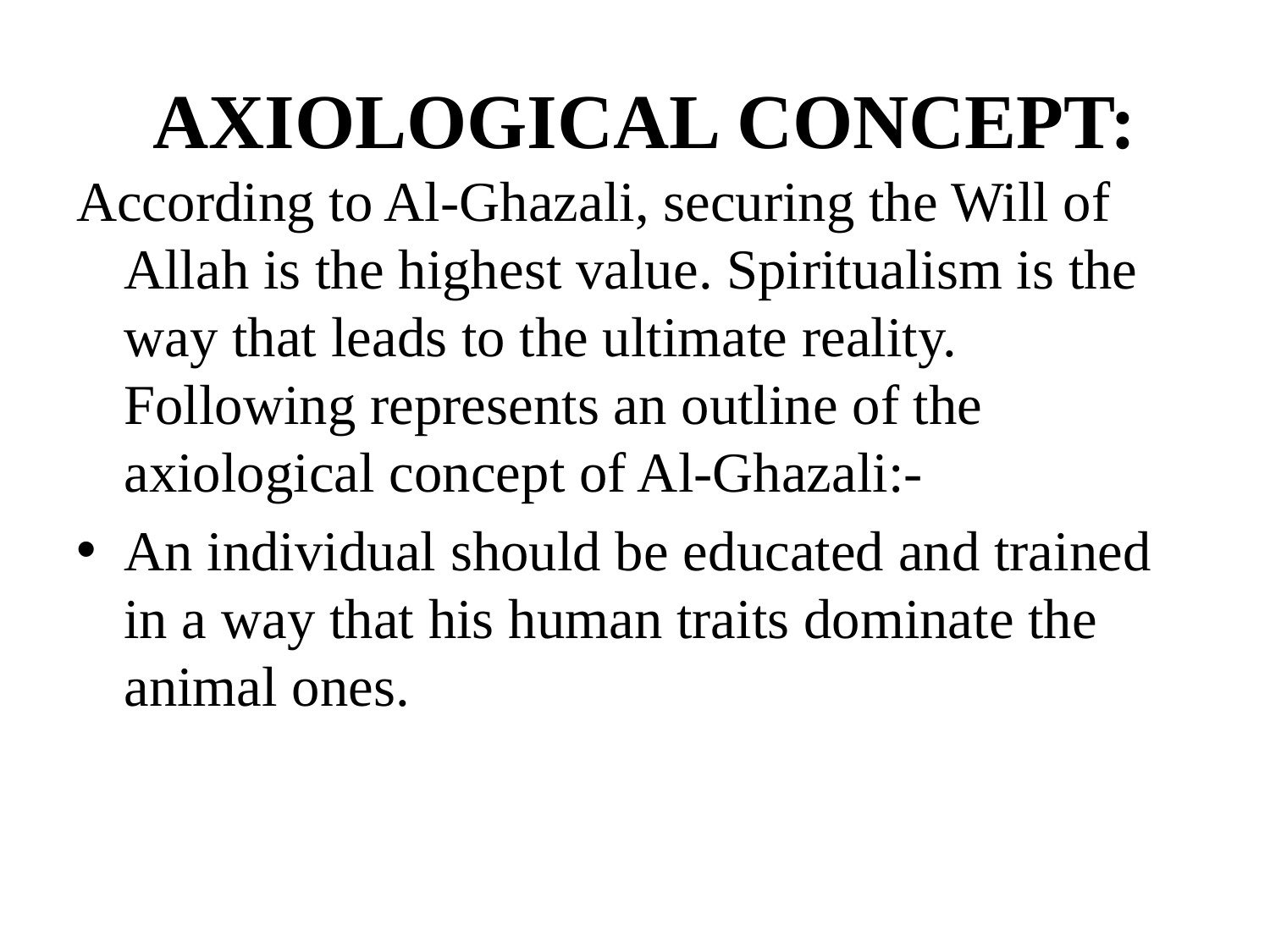

# AXIOLOGICAL CONCEPT:
According to Al-Ghazali, securing the Will of Allah is the highest value. Spiritualism is the way that leads to the ultimate reality. Following represents an outline of the axiological concept of Al-Ghazali:-
An individual should be educated and trained in a way that his human traits dominate the animal ones.